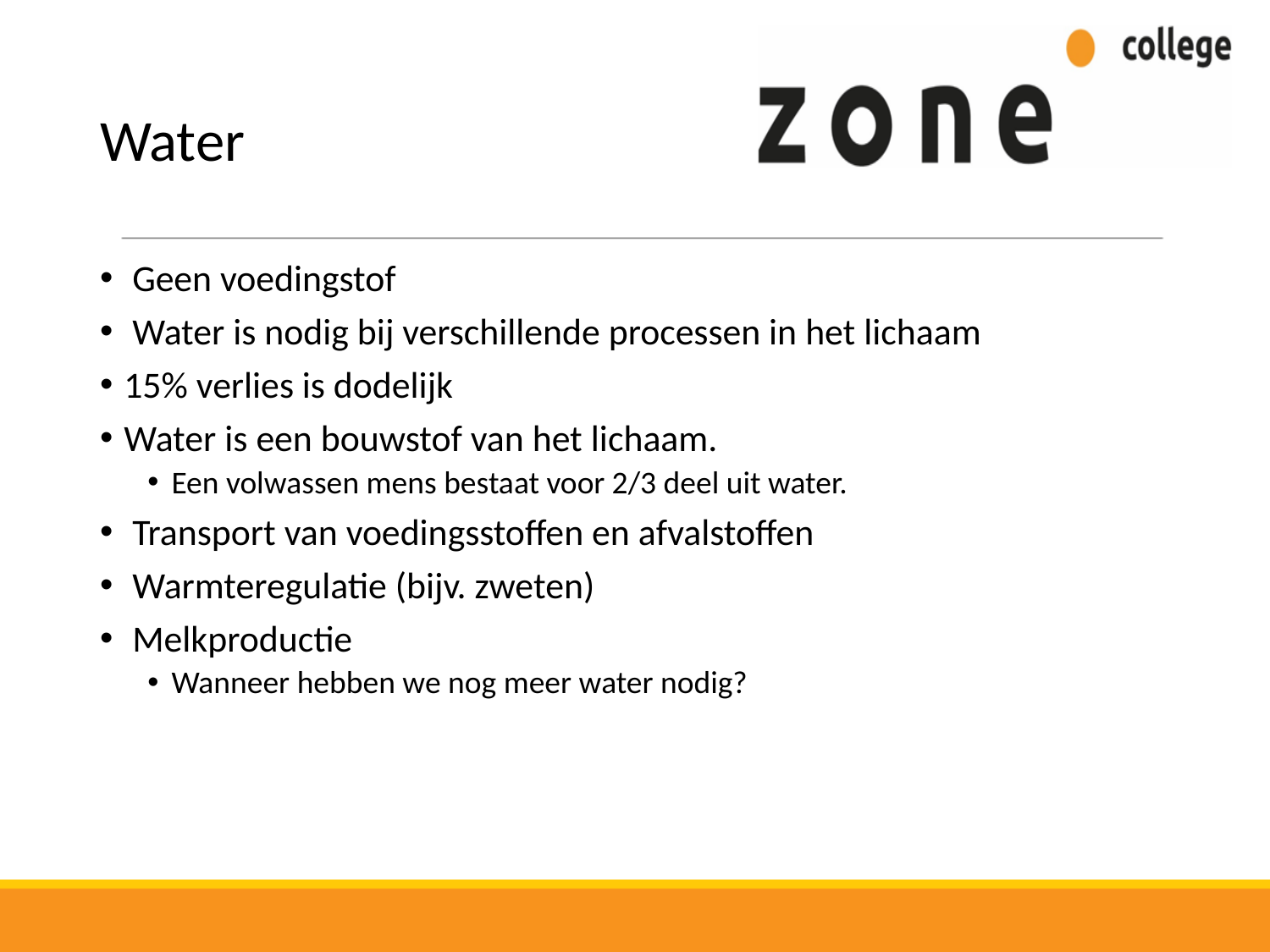

# Water
 Geen voedingstof
 Water is nodig bij verschillende processen in het lichaam
15% verlies is dodelijk
Water is een bouwstof van het lichaam.
Een volwassen mens bestaat voor 2/3 deel uit water.
 Transport van voedingsstoffen en afvalstoffen
 Warmteregulatie (bijv. zweten)
 Melkproductie
Wanneer hebben we nog meer water nodig?